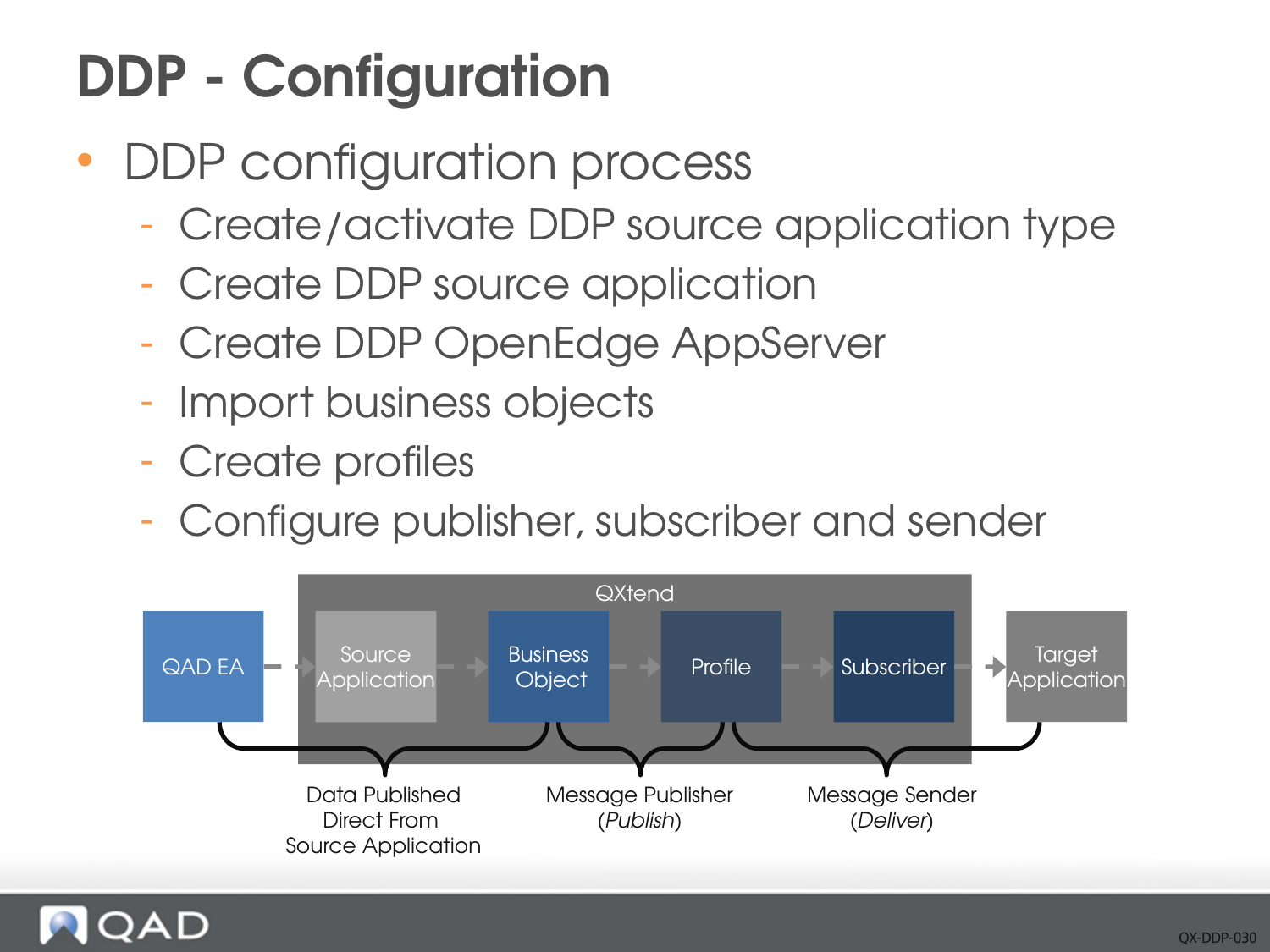

# DDP - Configuration
DDP configuration process
Create/activate DDP source application type
Create DDP source application
Create DDP OpenEdge AppServer
Import business objects
Create profiles
Configure publisher, subscriber and sender
QXtend
QAD EA
Target
Application
Source
Application
Business
 Object
Profile
Subscriber

Data Published
Direct From
Source Application
Message Publisher
(Publish)
Message Sender
(Deliver)
QX-DDP-030